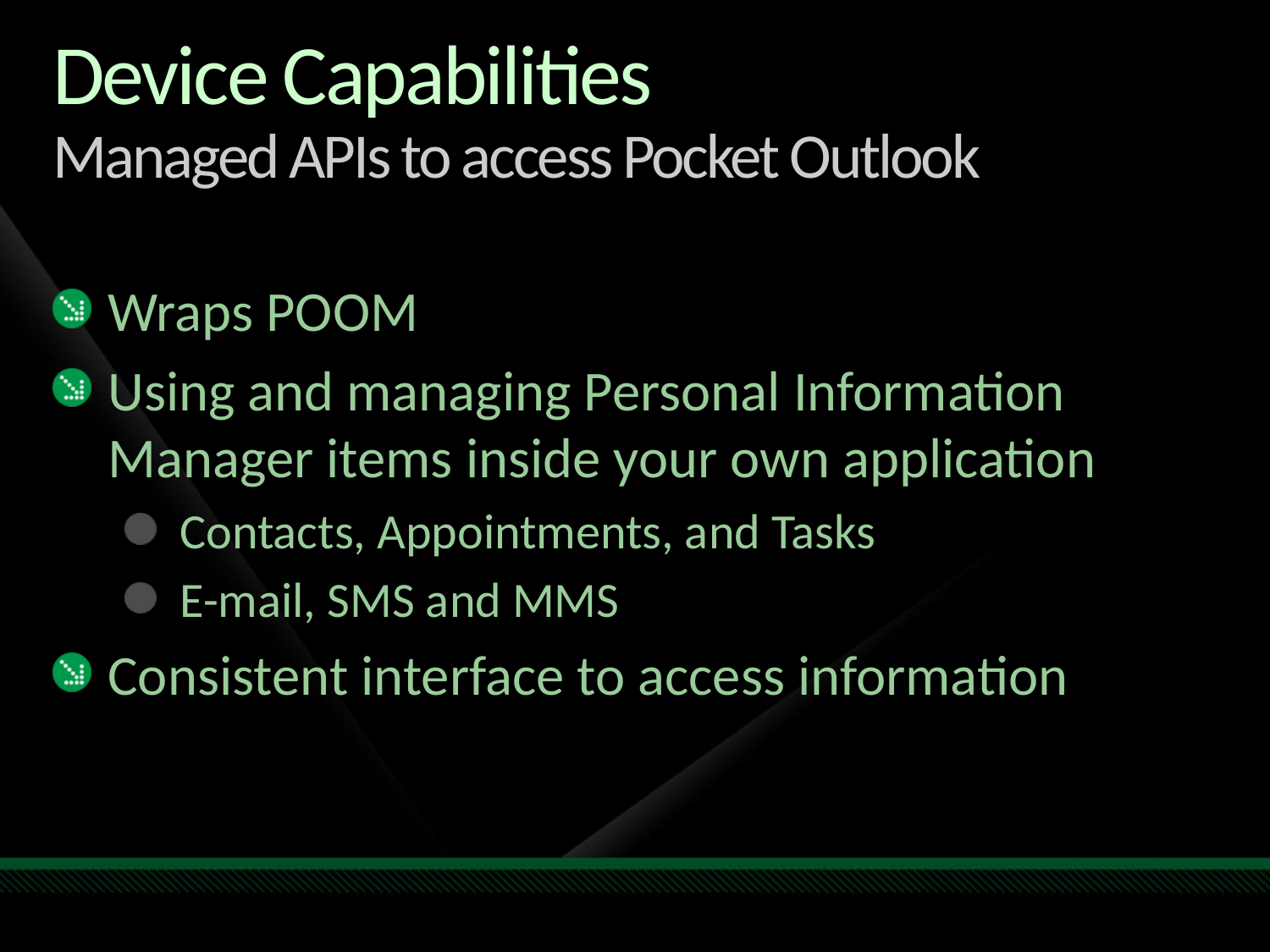

# Device Capabilities Managed APIs to access Pocket Outlook

Wraps POOM
Using and managing Personal Information Manager items inside your own application
Contacts, Appointments, and Tasks
E-mail, SMS and MMS
Consistent interface to access information